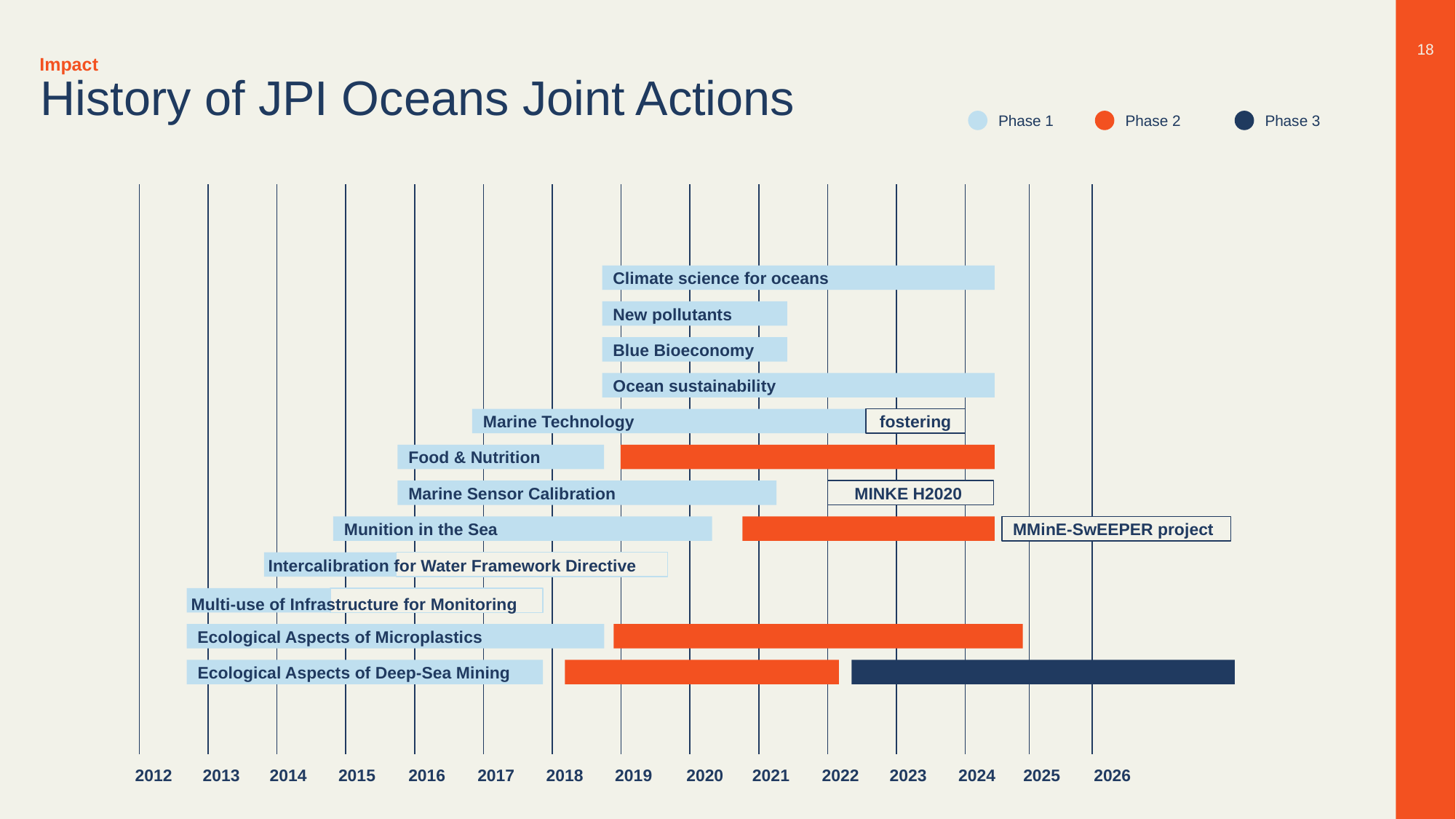

Impact
18
History of JPI Oceans Joint Actions
Phase 1
Phase 2
Phase 3

Climate science for oceans
New pollutants
Blue Bioeconomy
Ocean sustainability
Marine Technology
fostering
Food & Nutrition

Marine Sensor Calibration
MINKE H2020
Munition in the Sea

MMinE-SwEEPER project
Intercalibration for Water Framework Directive

Multi-use of Infrastructure for Monitoring

Ecological Aspects of Microplastics

Ecological Aspects of Deep-Sea Mining

2012
2013
2014
2015
2016
2017
2018
2019
2020
2021
2022
2023
2024
2025
2026